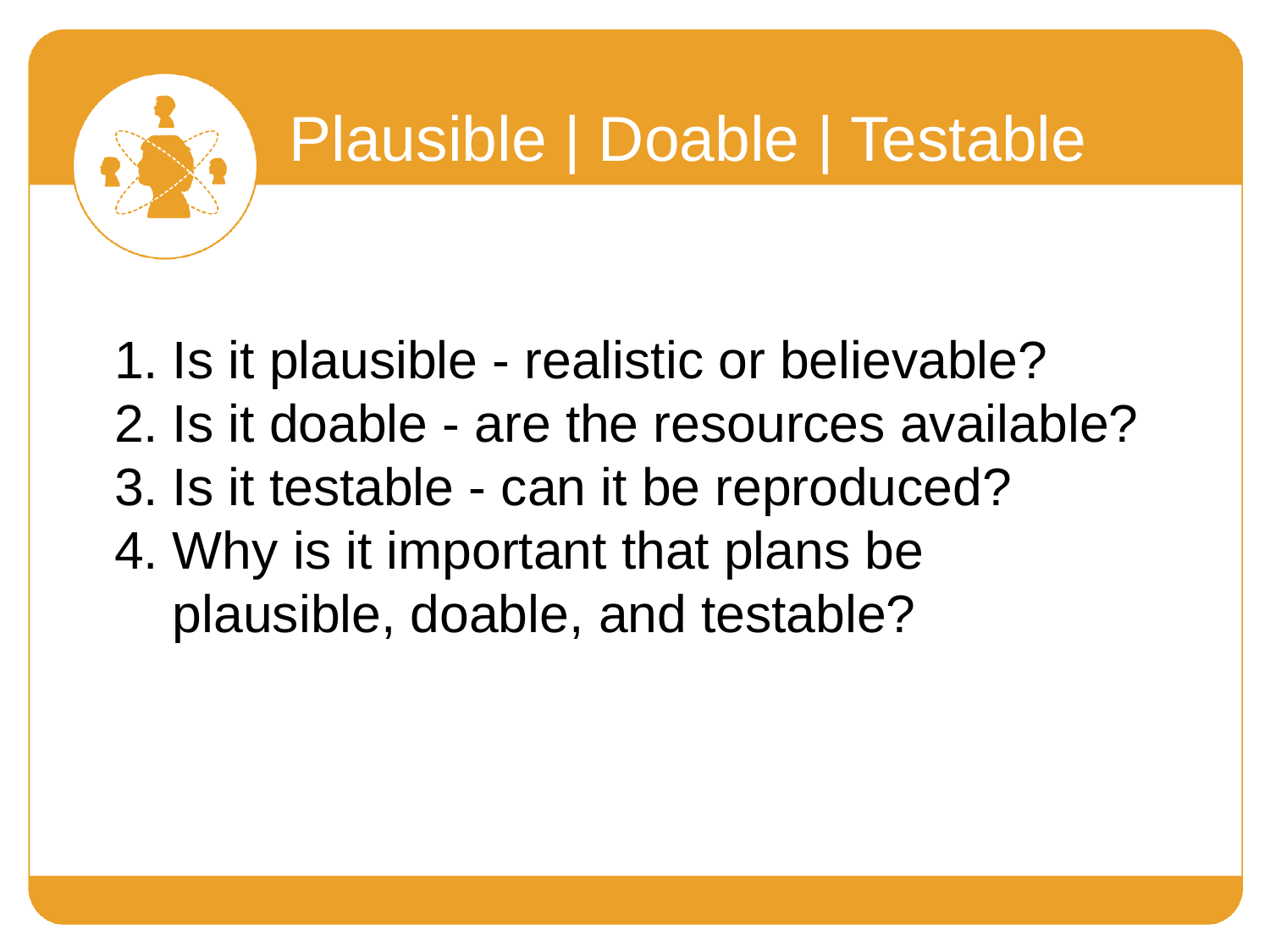

Plausible | Doable | Testable
Is it plausible - realistic or believable?
Is it doable - are the resources available?
Is it testable - can it be reproduced?
Why is it important that plans be plausible, doable, and testable?